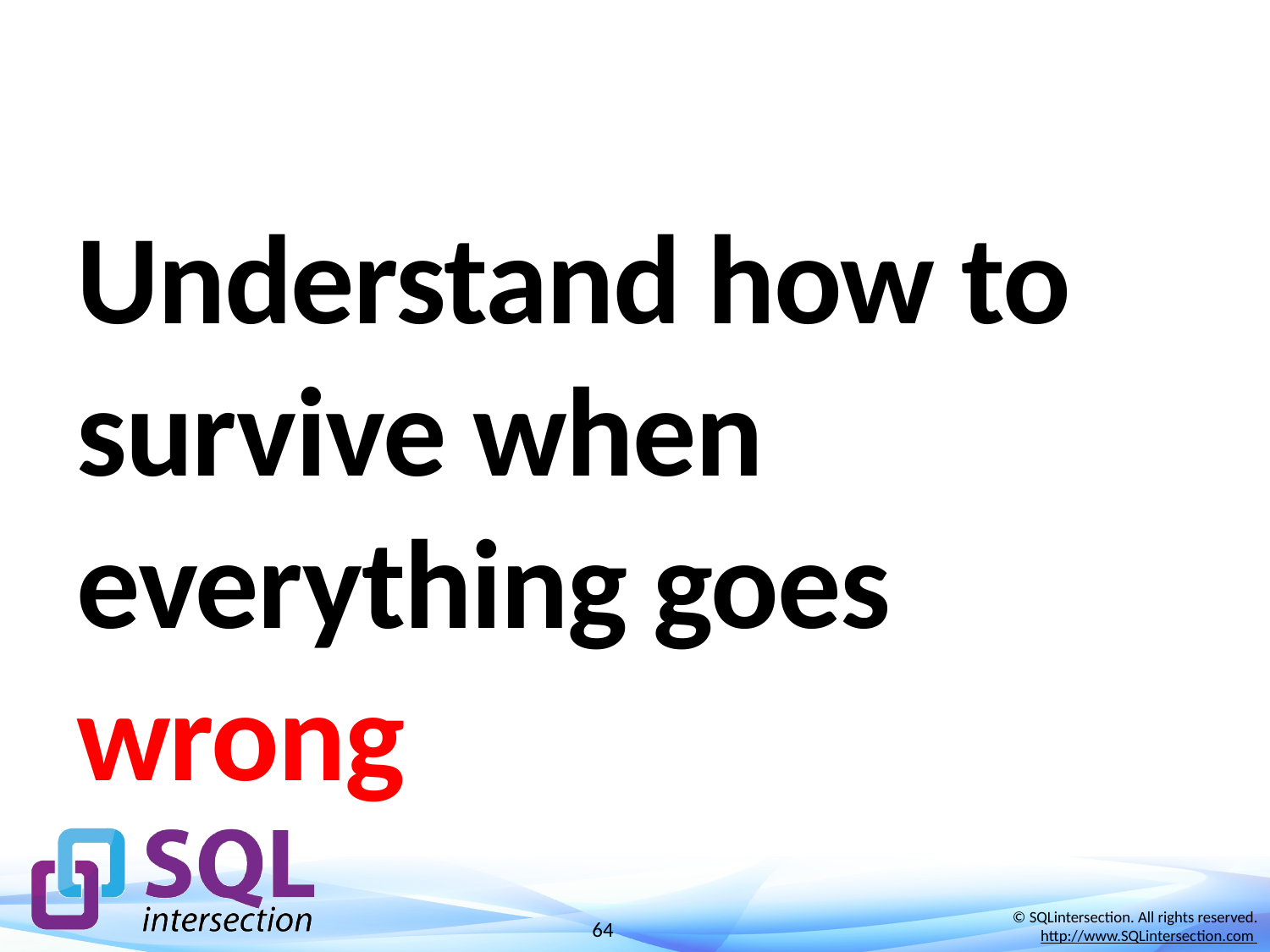

# Understand how to survive when everything goes wrong